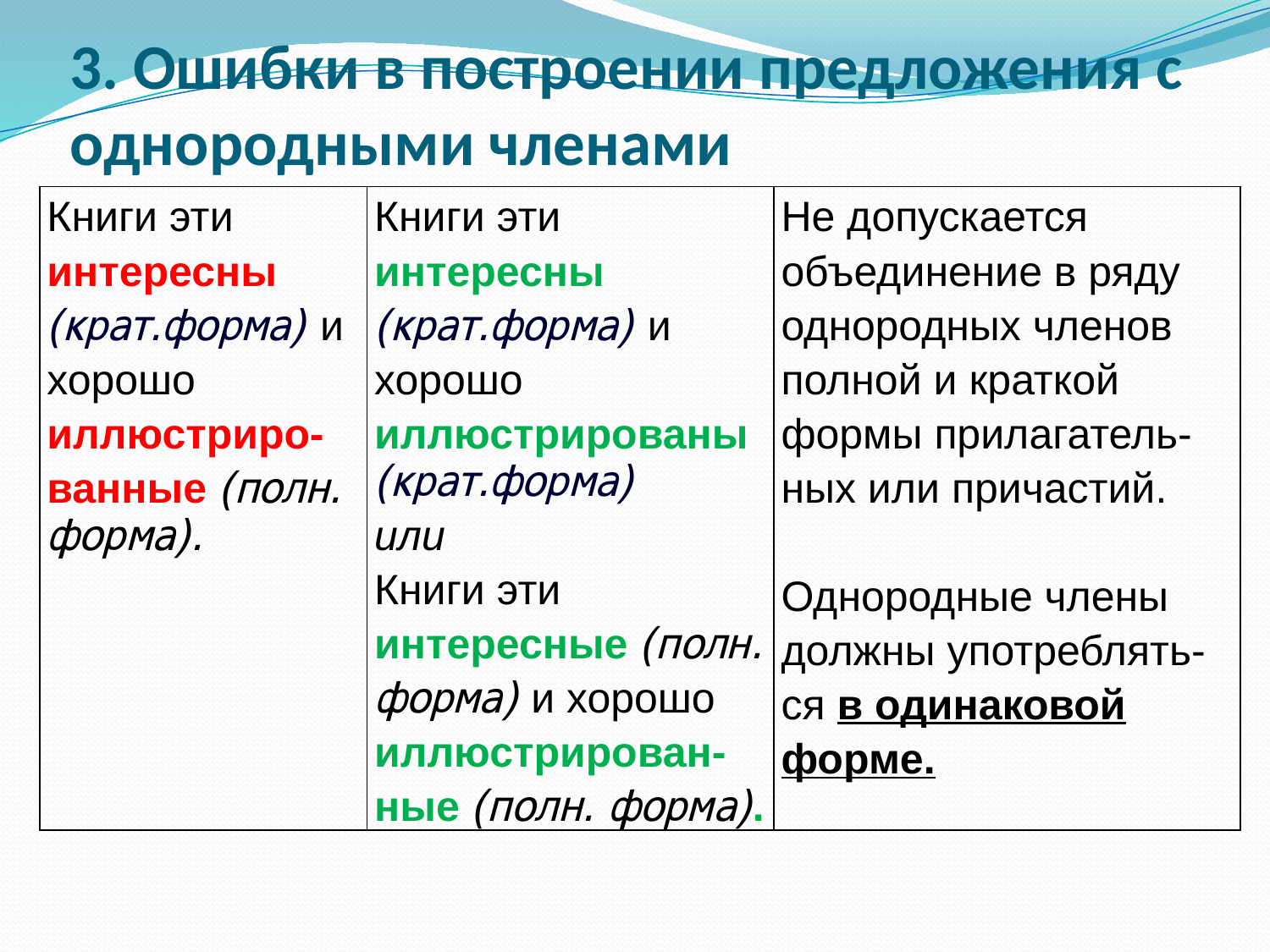

# 3. Ошибки в построении предложения с однородными членами
| Книги эти интересны (крат.форма) и хорошо иллюстриро-ванные (полн. форма). | Книги эти интересны (крат.форма) и хорошо иллюстрированы (крат.форма) или Книги эти интересные (полн. форма) и хорошо иллюстрирован-ные (полн. форма). | Не допускается объединение в ряду однородных членов полной и краткой формы прилагатель-ных или причастий. Однородные члены должны употреблять-ся в одинаковой форме. |
| --- | --- | --- |